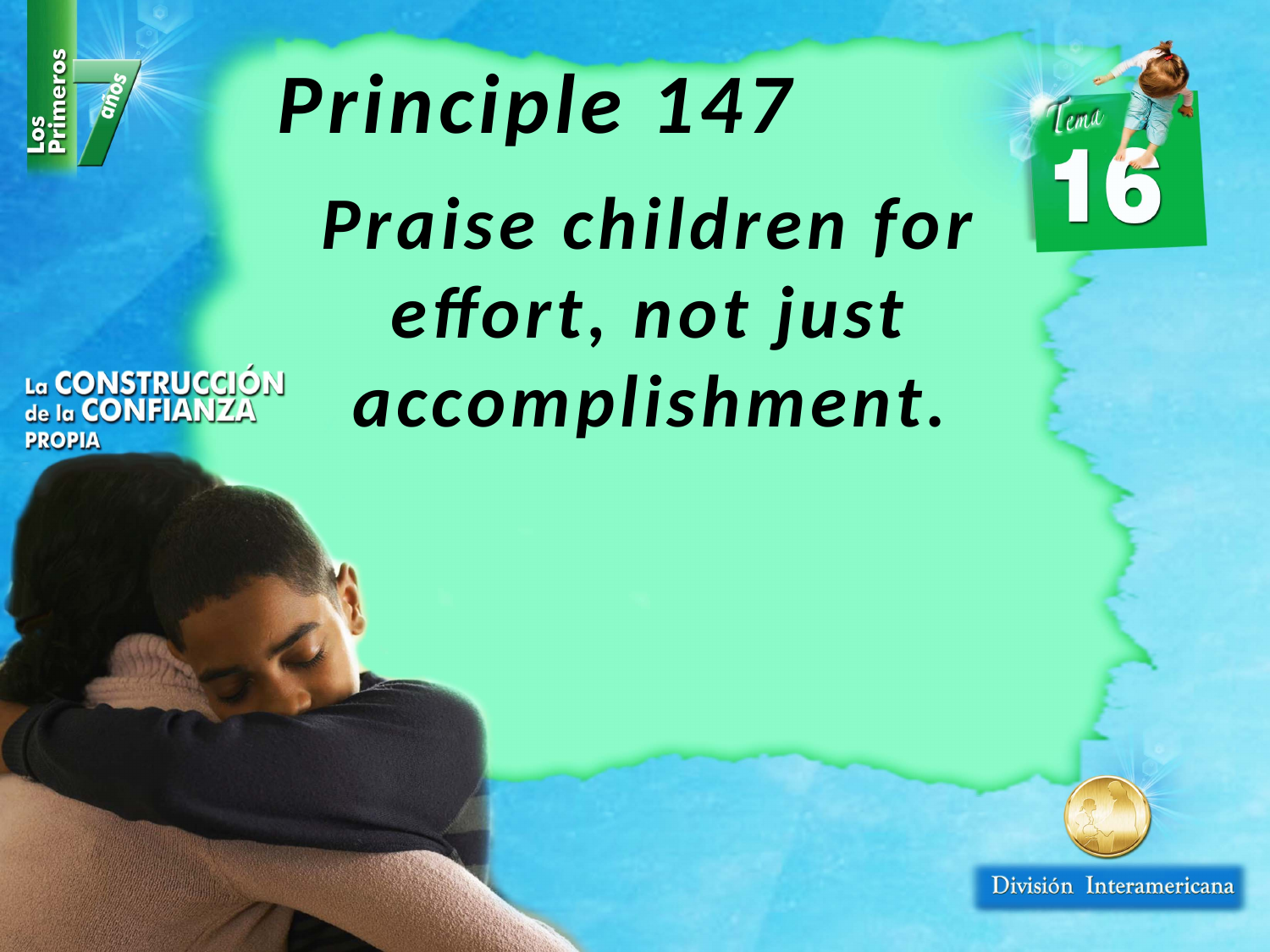

Principle 147

Praise children for effort, not just accomplishment.